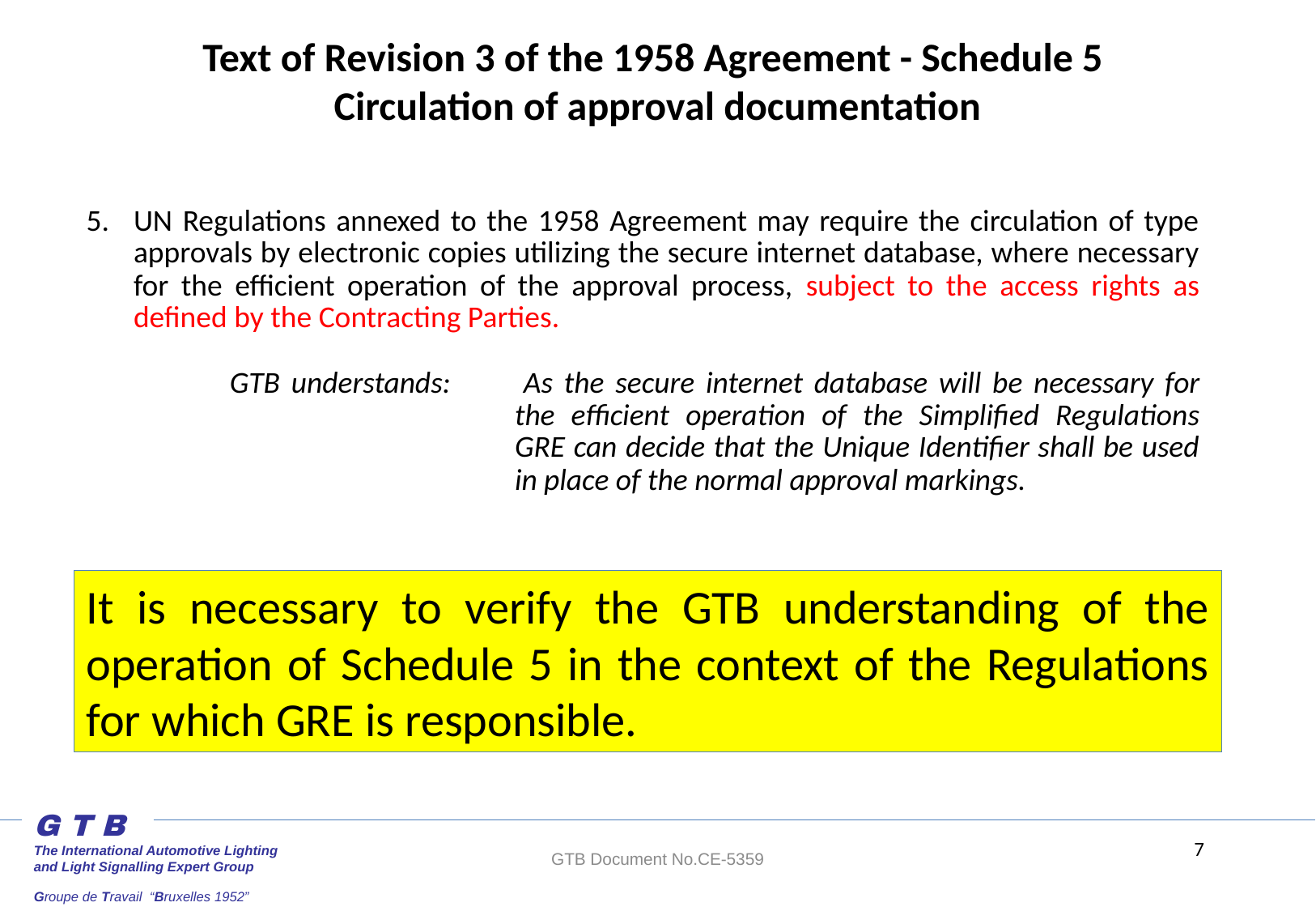

Text of Revision 3 of the 1958 Agreement - Schedule 5
Circulation of approval documentation
UN Regulations annexed to the 1958 Agreement may require the circulation of type approvals by electronic copies utilizing the secure internet database, where necessary for the efficient operation of the approval process, subject to the access rights as defined by the Contracting Parties.

GTB understands: 	As the secure internet database will be necessary for the efficient operation of the Simplified Regulations GRE can decide that the Unique Identifier shall be used in place of the normal approval markings.
It is necessary to verify the GTB understanding of the operation of Schedule 5 in the context of the Regulations for which GRE is responsible.
G T B
The International Automotive Lighting
and Light Signalling Expert Group
Groupe de Travail  “Bruxelles 1952”
GTB Document No.CE-5359
7